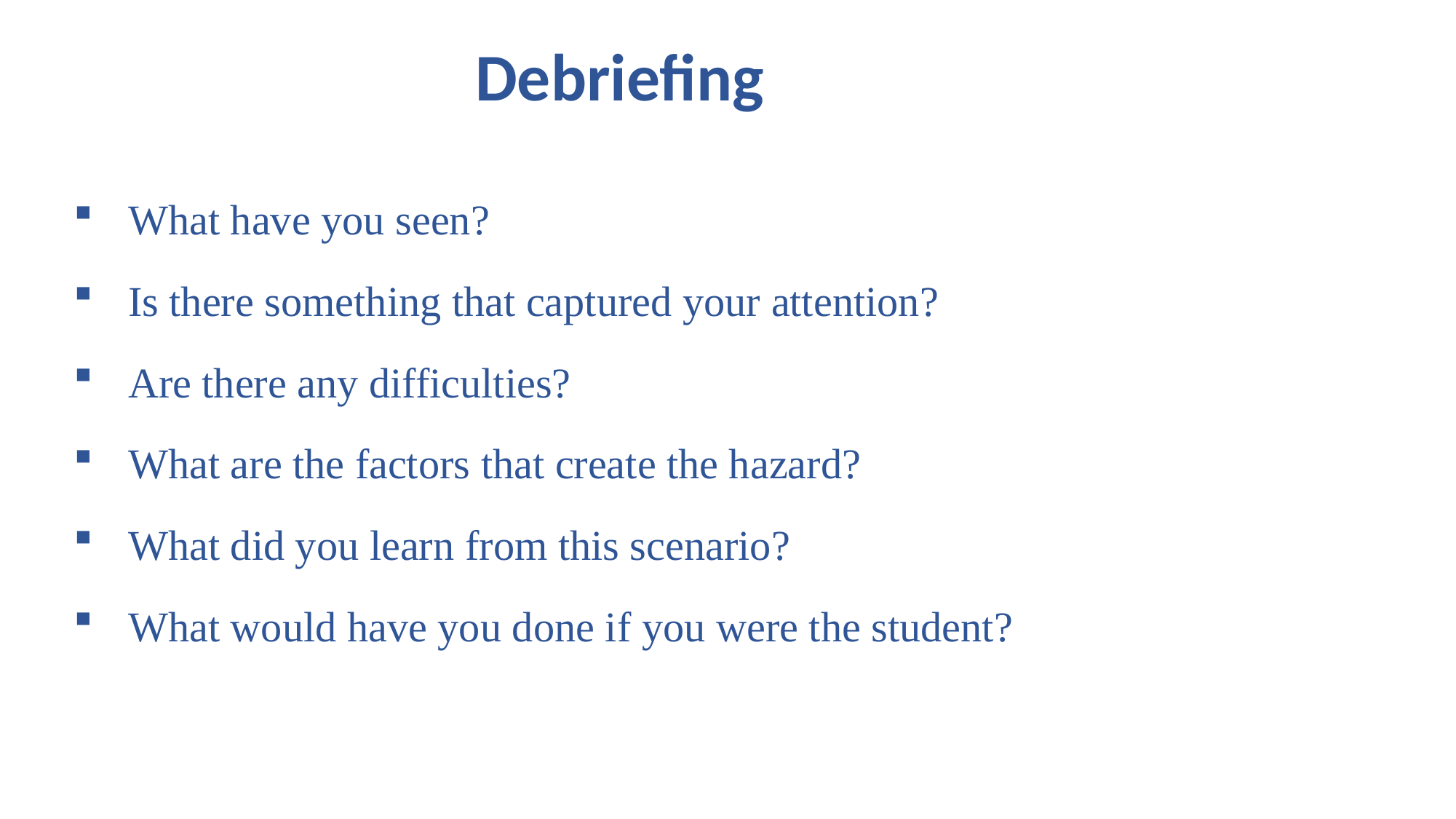

Debriefing
What have you seen?
Is there something that captured your attention?
Are there any difficulties?
What are the factors that create the hazard?
What did you learn from this scenario?
What would have you done if you were the student?